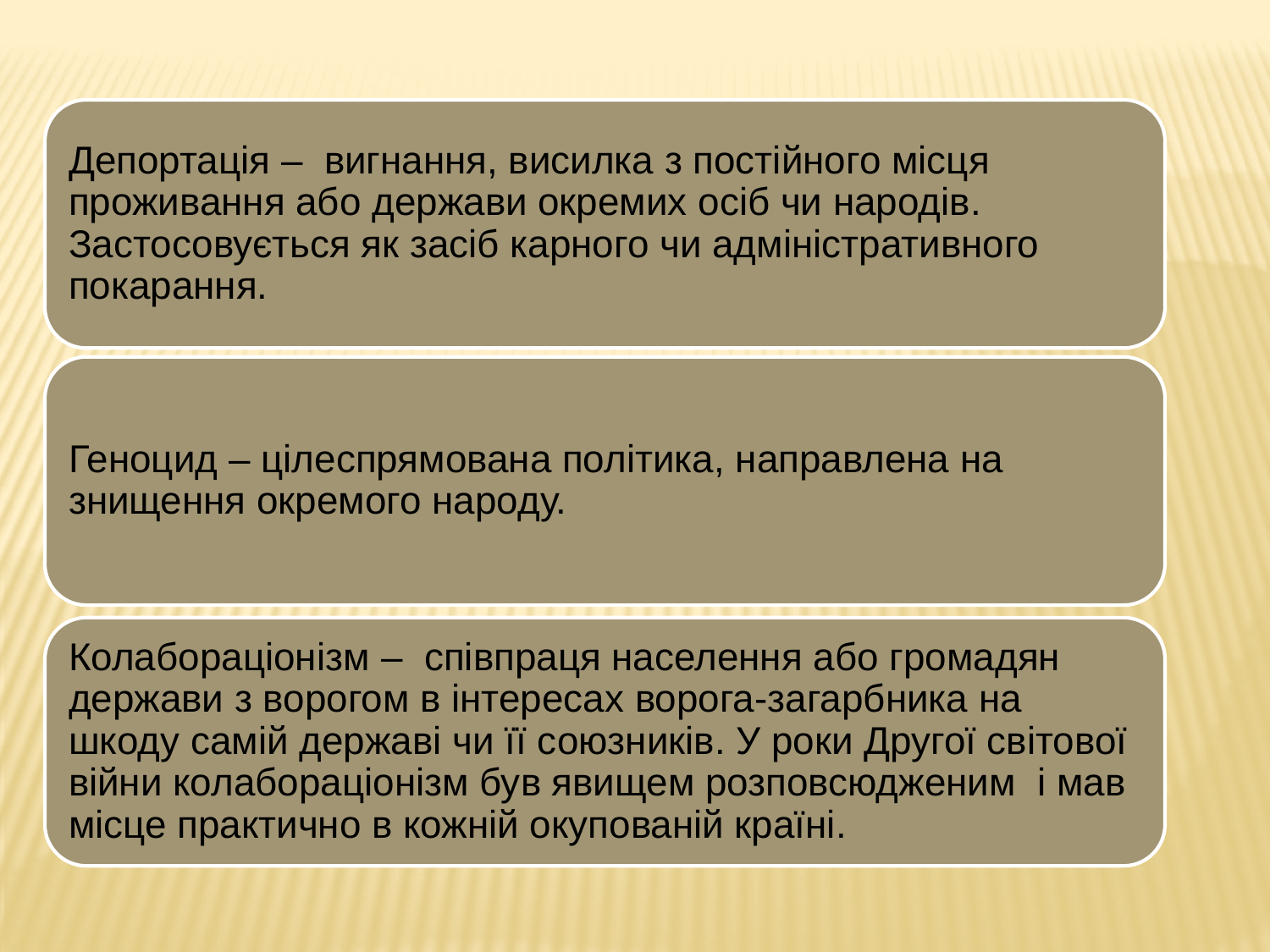

Депортація –  вигнання, висилка з постійного місця проживання або держави окремих осіб чи народів. Застосовується як засіб карного чи адміністративного покарання.
Геноцид – цілеспрямована політика, направлена на знищення окремого народу.
Колабораціонізм –  співпраця населення або громадян держави з ворогом в інтересах ворога-загарбника на шкоду самій державі чи її союзників. У роки Другої світової війни колабораціонізм був явищем розповсюдженим  і мав місце практично в кожній окупованій країні.